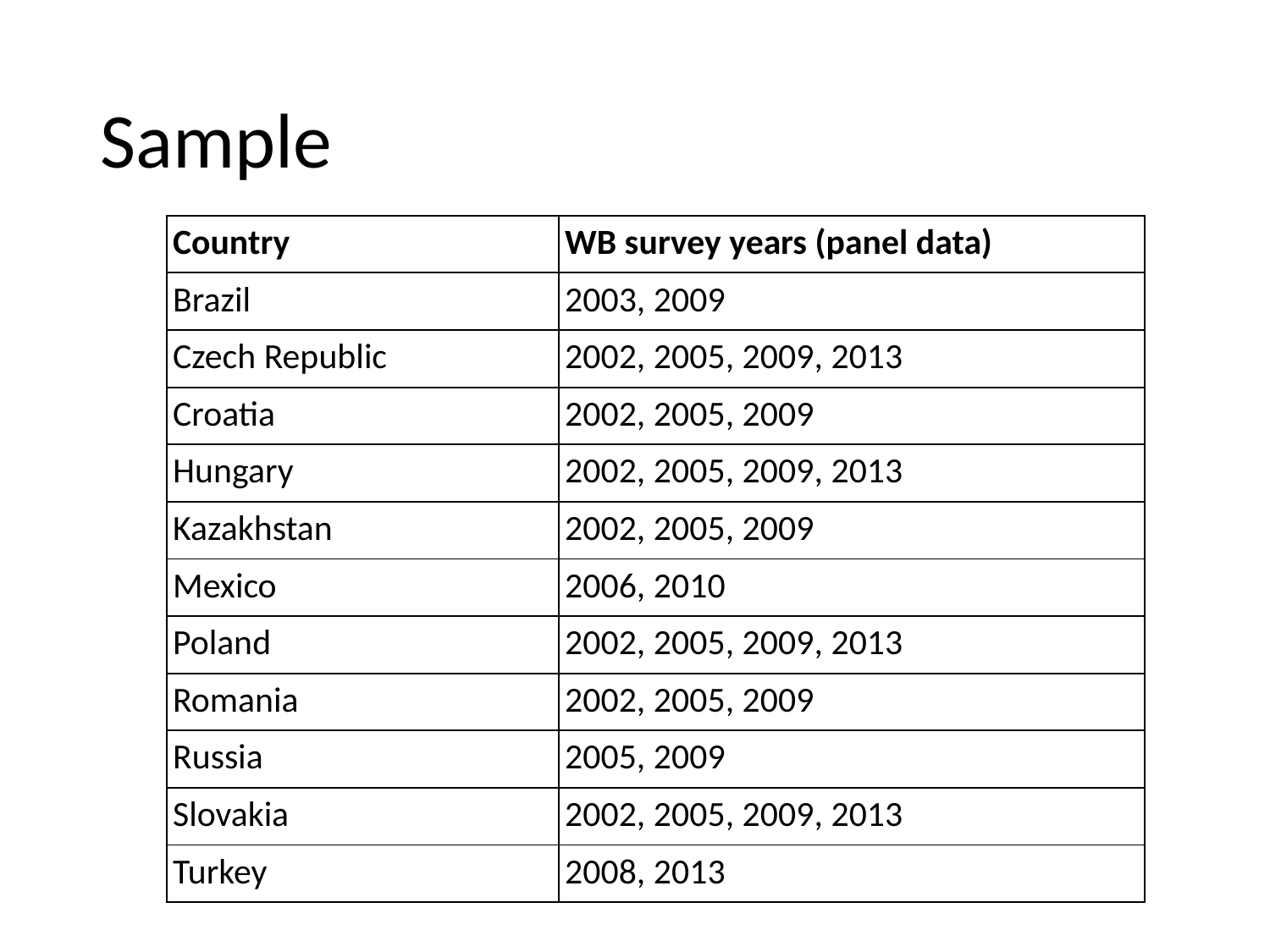

# Sample
| Country | WB survey years (panel data) |
| --- | --- |
| Brazil | 2003, 2009 |
| Czech Republic | 2002, 2005, 2009, 2013 |
| Croatia | 2002, 2005, 2009 |
| Hungary | 2002, 2005, 2009, 2013 |
| Kazakhstan | 2002, 2005, 2009 |
| Mexico | 2006, 2010 |
| Poland | 2002, 2005, 2009, 2013 |
| Romania | 2002, 2005, 2009 |
| Russia | 2005, 2009 |
| Slovakia | 2002, 2005, 2009, 2013 |
| Turkey | 2008, 2013 |